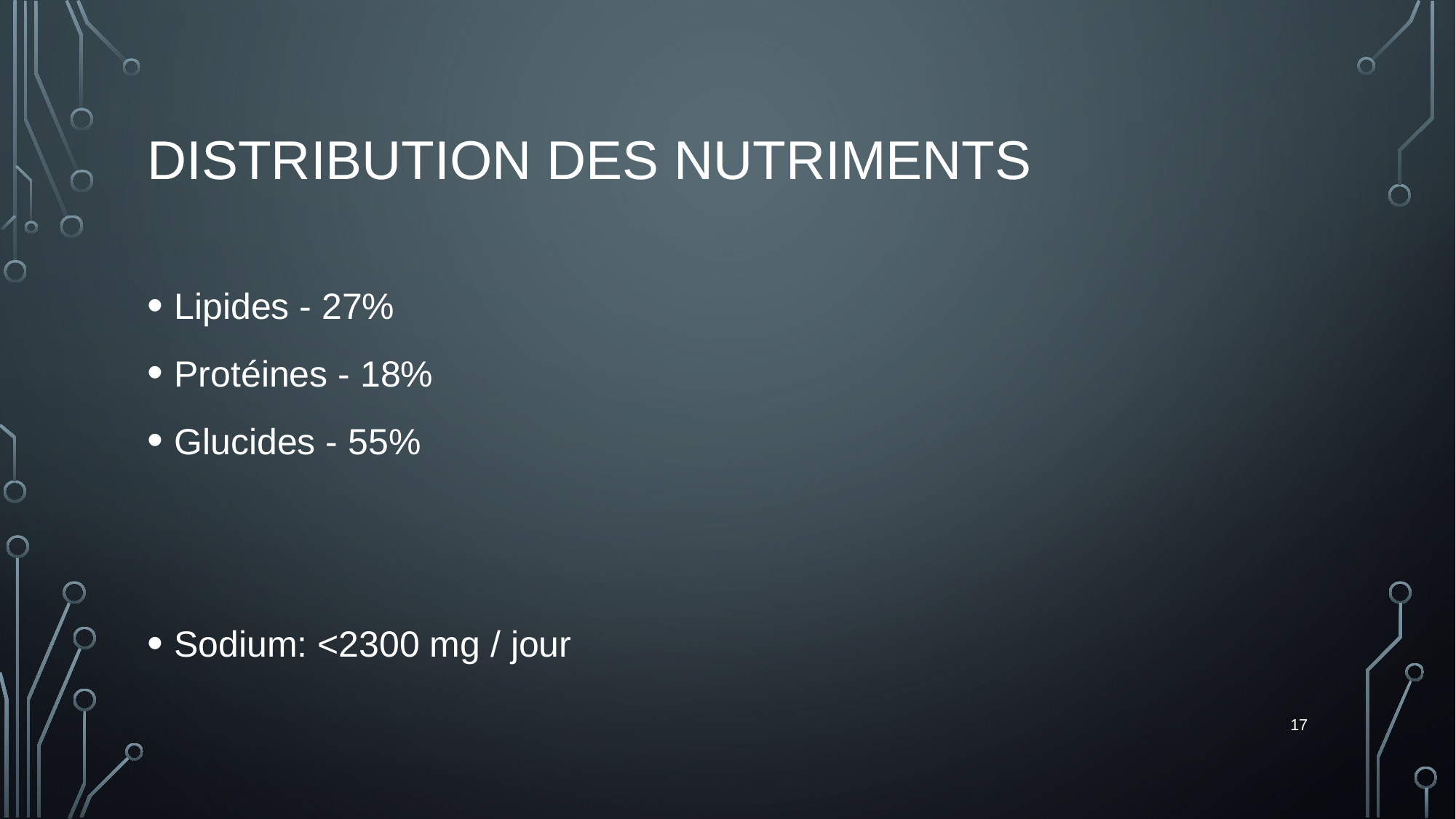

# Distribution des nutriments
Lipides - 27%
Protéines - 18%
Glucides - 55%

Sodium: <2300 mg / jour

17